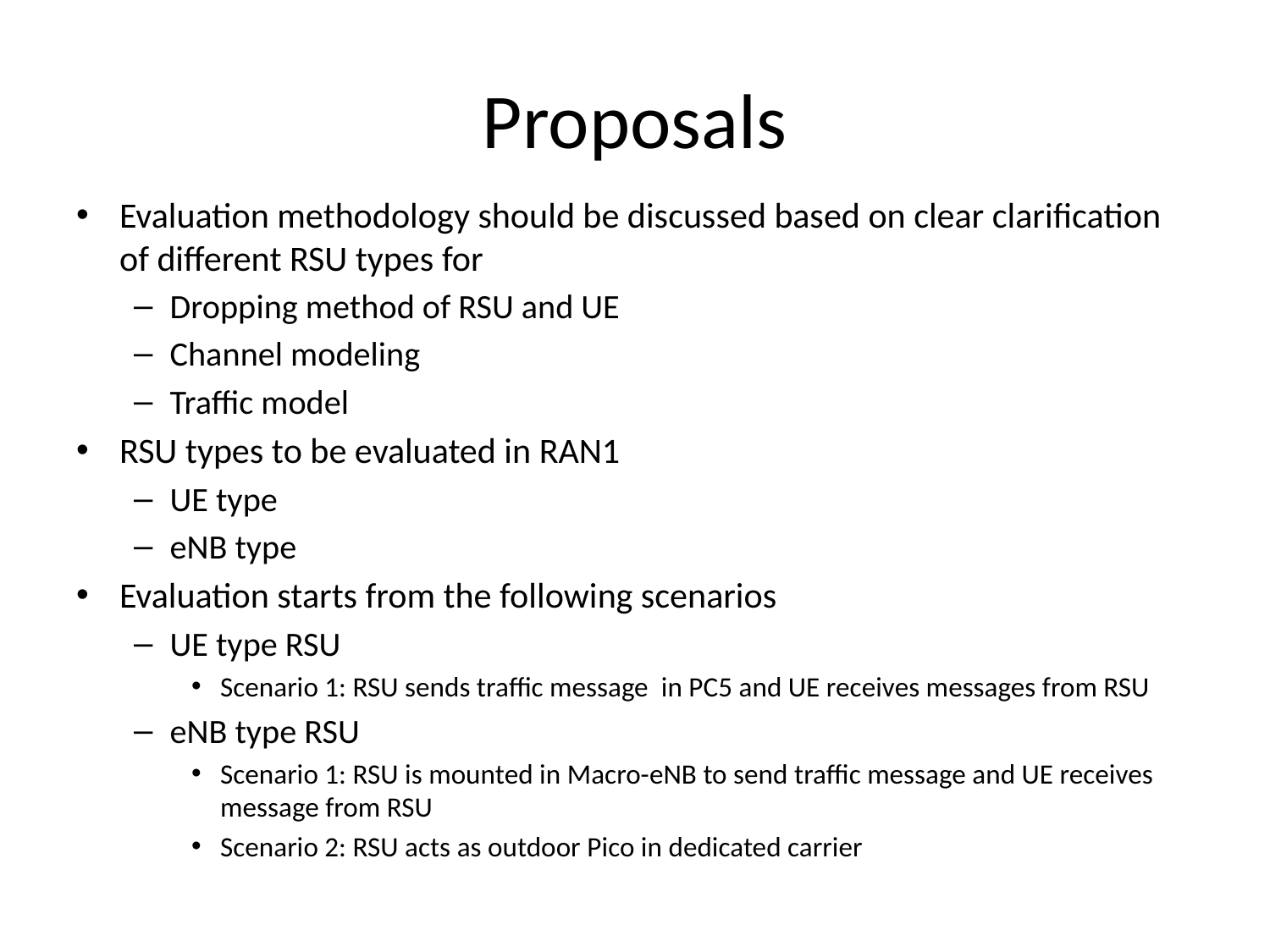

# Proposals
Evaluation methodology should be discussed based on clear clarification of different RSU types for
Dropping method of RSU and UE
Channel modeling
Traffic model
RSU types to be evaluated in RAN1
UE type
eNB type
Evaluation starts from the following scenarios
UE type RSU
Scenario 1: RSU sends traffic message  in PC5 and UE receives messages from RSU
eNB type RSU
Scenario 1: RSU is mounted in Macro-eNB to send traffic message and UE receives message from RSU
Scenario 2: RSU acts as outdoor Pico in dedicated carrier